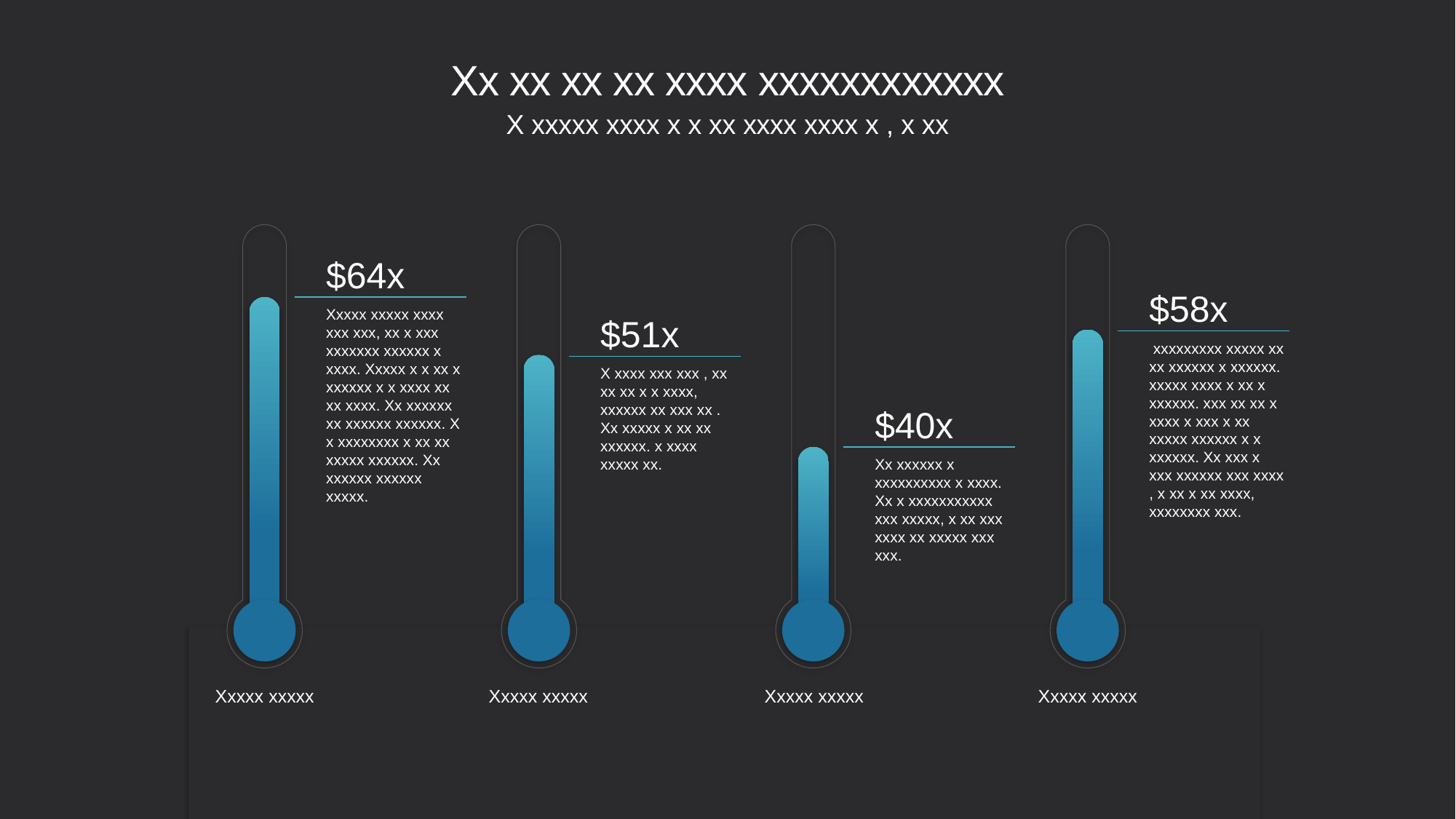

# Xx xx xx xx xxxx xxxxxxxxxxxx
X xxxxx xxxx x x xx xxxx xxxx x , x xx

$64x
Xxxxx xxxxx xxxx xxx xxx, xx x xxx xxxxxxx xxxxxx x xxxx. Xxxxx x x xx x xxxxxx x x xxxx xx xx xxxx. Xx xxxxxx xx xxxxxx xxxxxx. X x xxxxxxxx x xx xx xxxxx xxxxxx. Xx xxxxxx xxxxxx xxxxx.
$58x
 xxxxxxxxx xxxxx xx xx xxxxxx x xxxxxx. xxxxx xxxx x xx x xxxxxx. xxx xx xx x xxxx x xxx x xx xxxxx xxxxxx x x xxxxxx. Xx xxx x xxx xxxxxx xxx xxxx , x xx x xx xxxx, xxxxxxxx xxx.

$51x
X xxxx xxx xxx , xx xx xx x x xxxx, xxxxxx xx xxx xx . Xx xxxxx x xx xx xxxxxx. x xxxx xxxxx xx.

$40x
Xx xxxxxx x xxxxxxxxxx x xxxx. Xx x xxxxxxxxxxx xxx xxxxx, x xx xxx xxxx xx xxxxx xxx xxx.

Xxxxx xxxxx
Xxxxx xxxxx
Xxxxx xxxxx
Xxxxx xxxxx